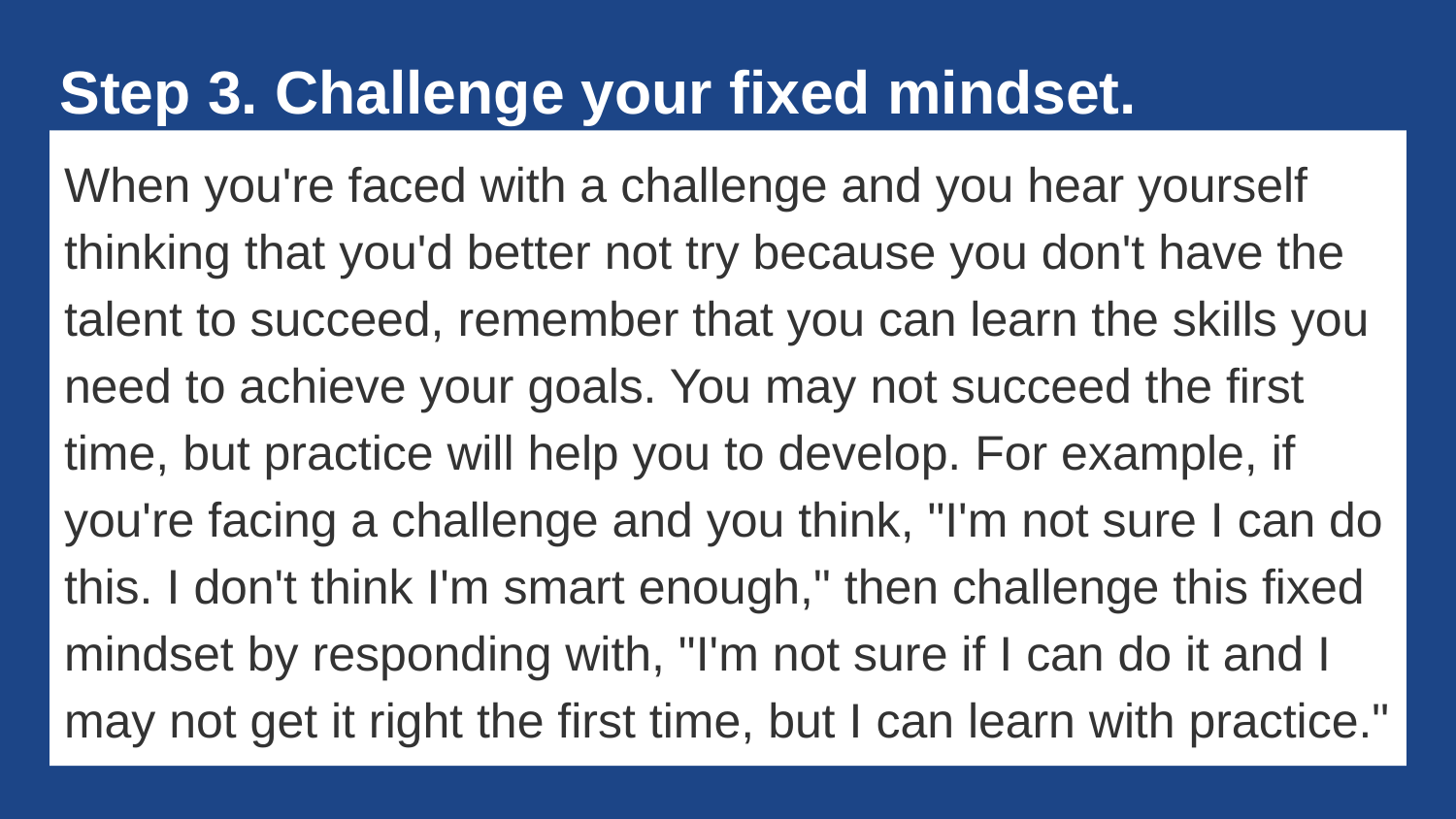

# Step 3. Challenge your fixed mindset.
When you're faced with a challenge and you hear yourself thinking that you'd better not try because you don't have the talent to succeed, remember that you can learn the skills you need to achieve your goals. You may not succeed the first time, but practice will help you to develop. For example, if you're facing a challenge and you think, "I'm not sure I can do this. I don't think I'm smart enough," then challenge this fixed mindset by responding with, "I'm not sure if I can do it and I may not get it right the first time, but I can learn with practice."